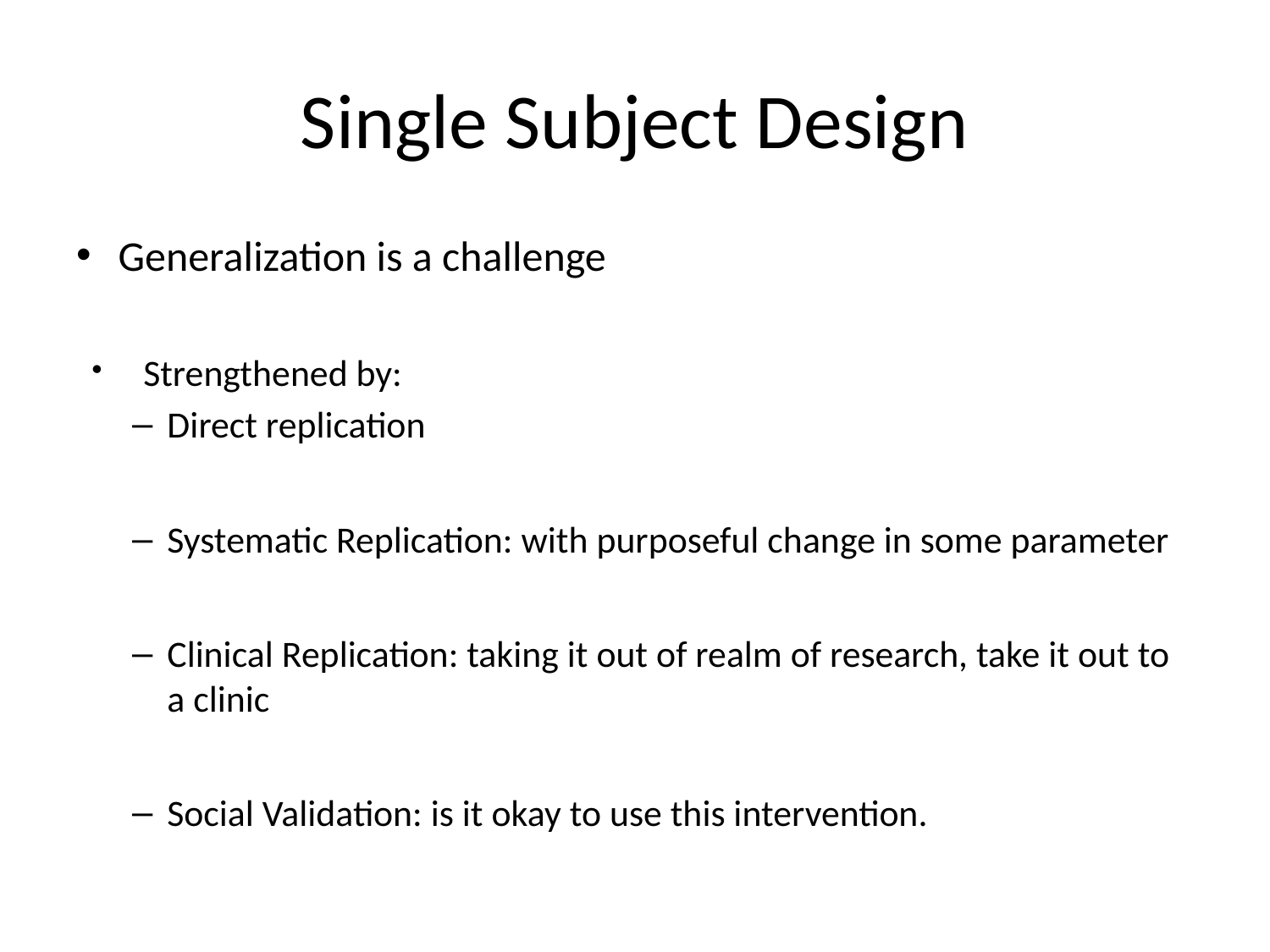

# Single Subject Design
Generalization is a challenge

Strengthened by:
Direct replication

Systematic Replication: with purposeful change in some parameter

Clinical Replication: taking it out of realm of research, take it out to a clinic

Social Validation: is it okay to use this intervention.